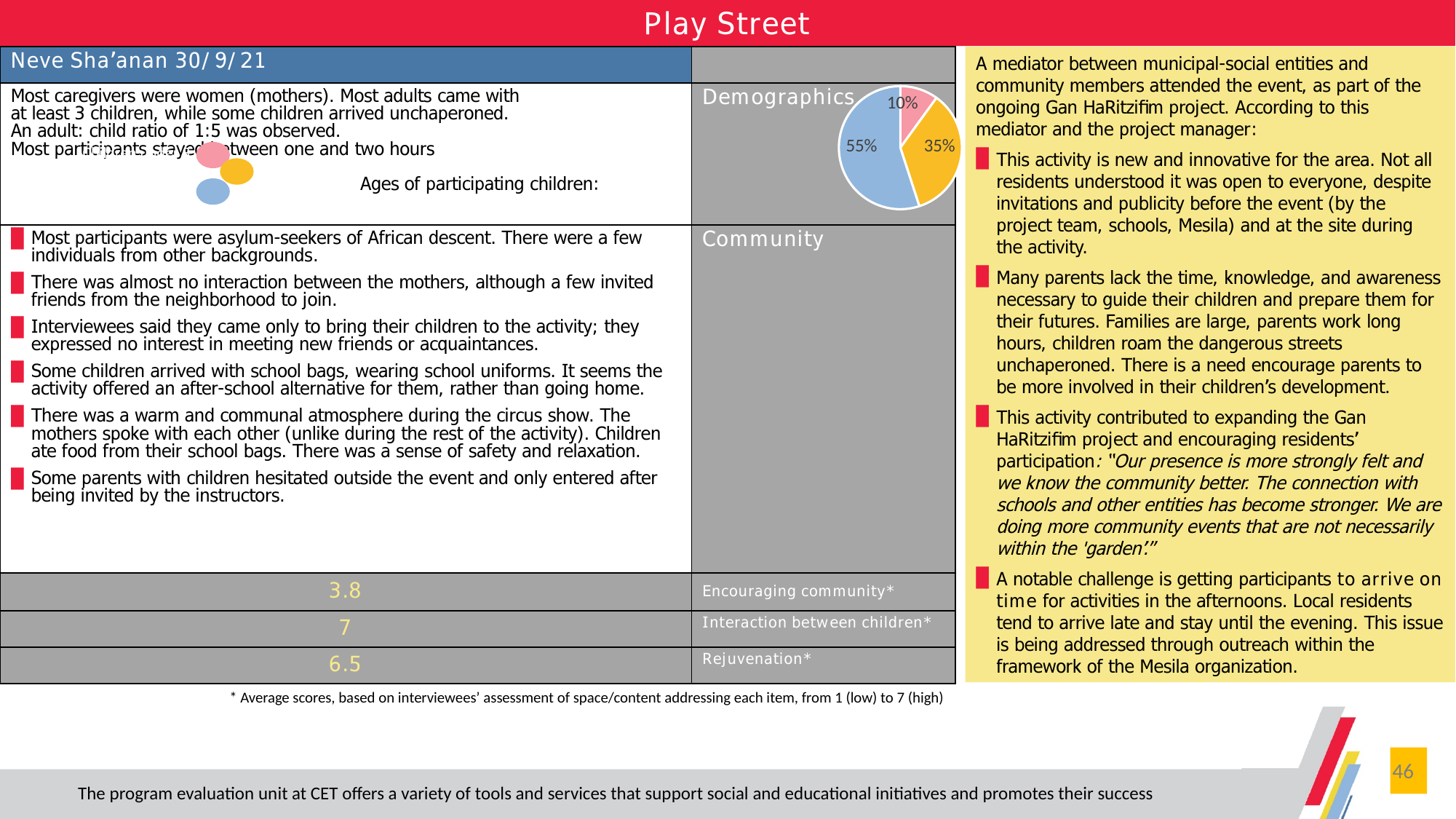

Play Street
| Neve Sha’anan 30/9/21 |  |
| --- | --- |
| Most caregivers were women (mothers). Most adults came with at least 3 children, while some children arrived unchaperoned. An adult: child ratio of 1:5 was observed. Most participants stayed between one and two hours Ages of participating children: | Demographics |
| Most participants were asylum-seekers of African descent. There were a few individuals from other backgrounds. There was almost no interaction between the mothers, although a few invited friends from the neighborhood to join. Interviewees said they came only to bring their children to the activity; they expressed no interest in meeting new friends or acquaintances. Some children arrived with school bags, wearing school uniforms. It seems the activity offered an after-school alternative for them, rather than going home. There was a warm and communal atmosphere during the circus show. The mothers spoke with each other (unlike during the rest of the activity). Children ate food from their school bags. There was a sense of safety and relaxation. Some parents with children hesitated outside the event and only entered after being invited by the instructors. | Community |
| 3.8 | Encouraging community\* |
| 7 | Interaction between children\* |
| 6.5 | Rejuvenation\* |
A mediator between municipal-social entities and community members attended the event, as part of the ongoing Gan HaRitzifim project. According to this mediator and the project manager:
This activity is new and innovative for the area. Not all residents understood it was open to everyone, despite invitations and publicity before the event (by the project team, schools, Mesila) and at the site during the activity.
Many parents lack the time, knowledge, and awareness necessary to guide their children and prepare them for their futures. Families are large, parents work long hours, children roam the dangerous streets unchaperoned. There is a need encourage parents to be more involved in their children’s development.
This activity contributed to expanding the Gan HaRitzifim project and encouraging residents’ participation: “Our presence is more strongly felt and we know the community better. The connection with schools and other entities has become stronger. We are doing more community events that are not necessarily within the 'garden’.”
A notable challenge is getting participants to arrive on time for activities in the afternoons. Local residents tend to arrive late and stay until the evening. This issue is being addressed through outreach within the framework of the Mesila organization.

### Chart

| Category | Column1 |
|---|---|
| לידה עד 3 | 0.1 |
| גיל 3-6 | 0.35 |
| מעל גיל 6 | 0.55 |
Children under 3
Ages 3-6
Over 6

* Average scores, based on interviewees’ assessment of space/content addressing each item, from 1 (low) to 7 (high)
46